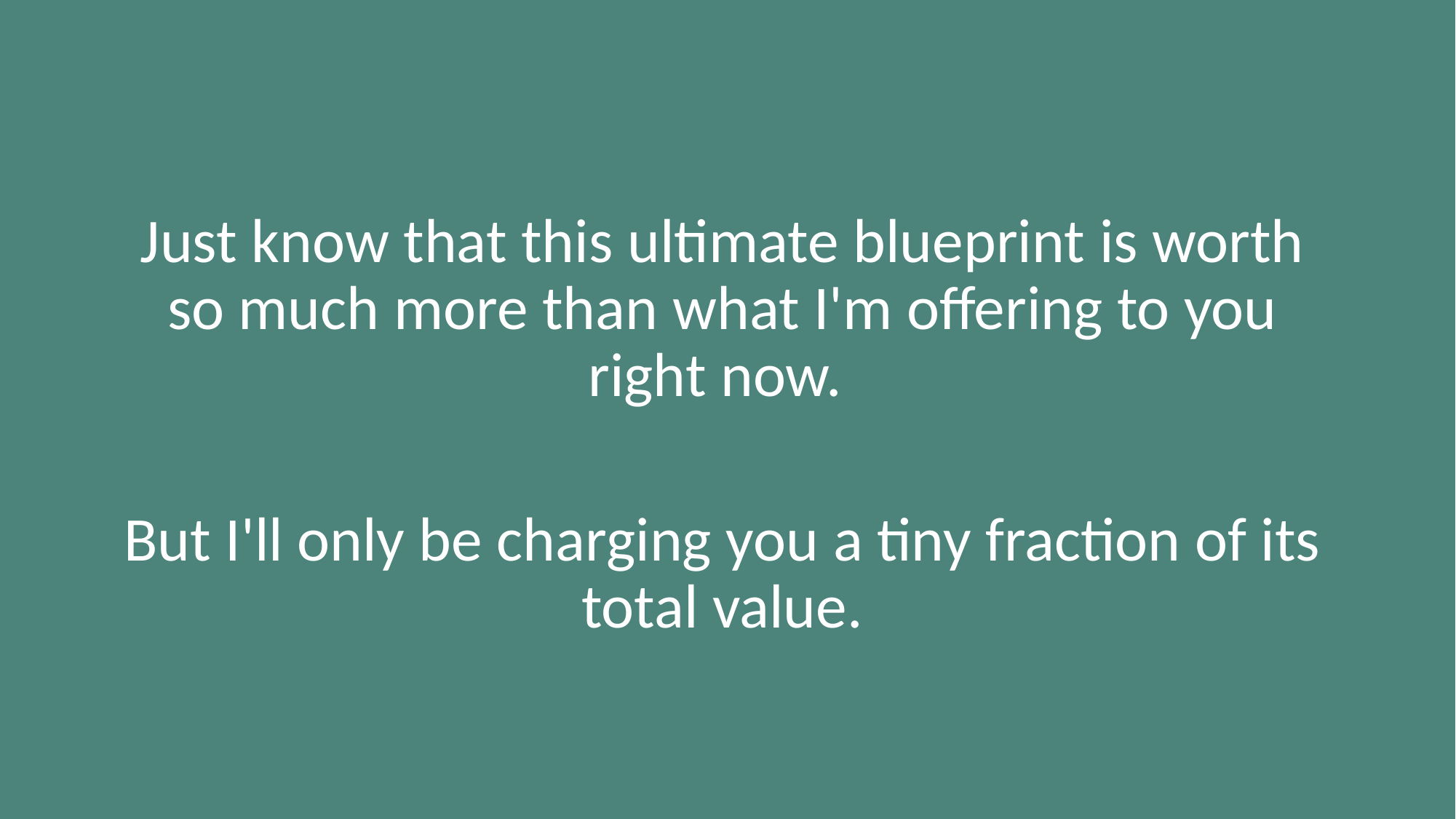

Just know that this ultimate blueprint is worth so much more than what I'm offering to you right now.

But I'll only be charging you a tiny fraction of its total value.